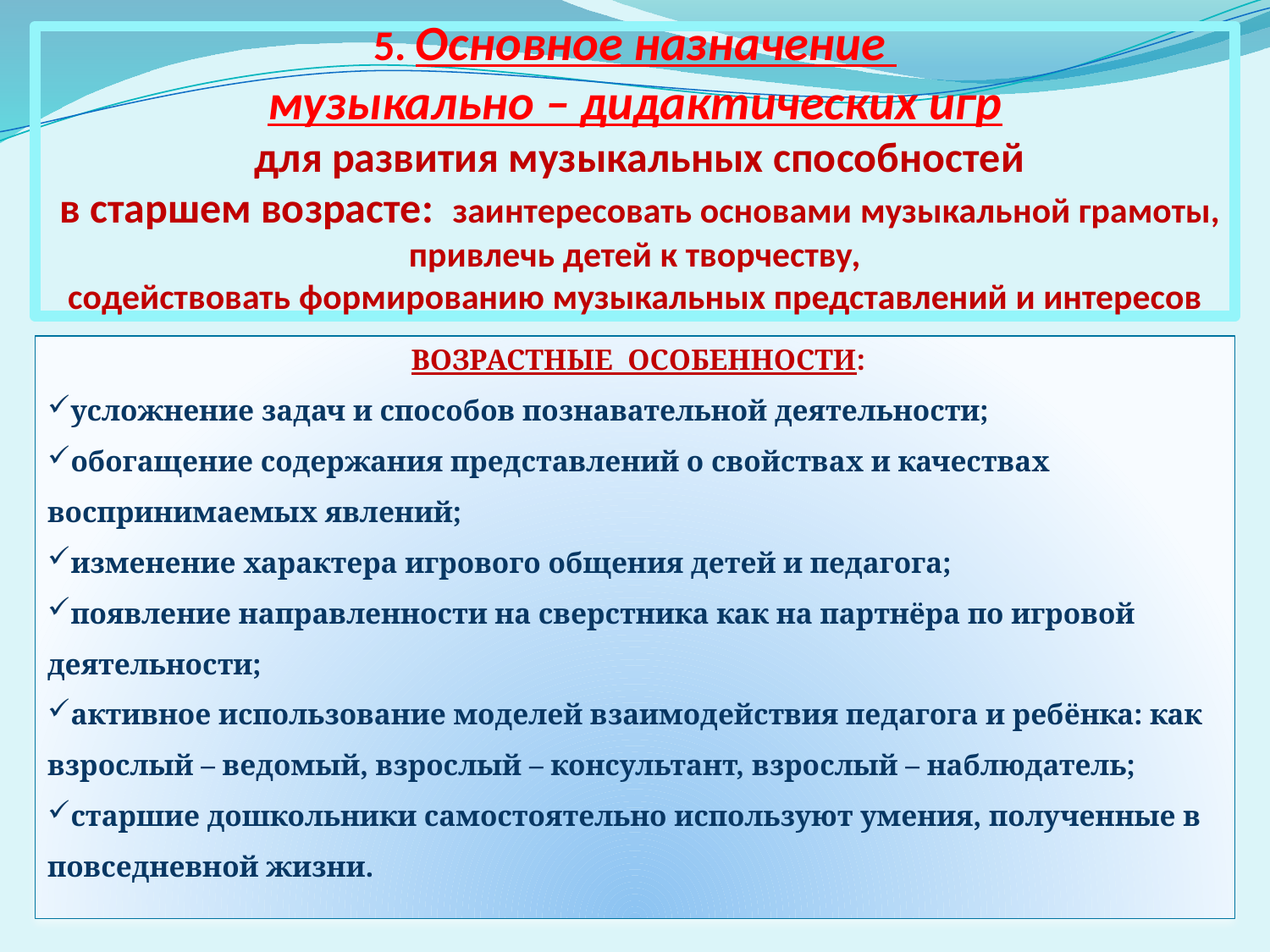

# 5. Основное назначение музыкально – дидактических игр для развития музыкальных способностей в старшем возрасте:  заинтересовать основами музыкальной грамоты, привлечь детей к творчеству, содействовать формированию музыкальных представлений и интересов
 ВОЗРАСТНЫЕ  ОСОБЕННОСТИ:
усложнение задач и способов познавательной деятельности;
обогащение содержания представлений о свойствах и качествах воспринимаемых явлений;
изменение характера игрового общения детей и педагога;
появление направленности на сверстника как на партнёра по игровой деятельности;
активное использование моделей взаимодействия педагога и ребёнка: как взрослый – ведомый, взрослый – консультант, взрослый – наблюдатель;
старшие дошкольники самостоятельно используют умения, полученные в повседневной жизни.